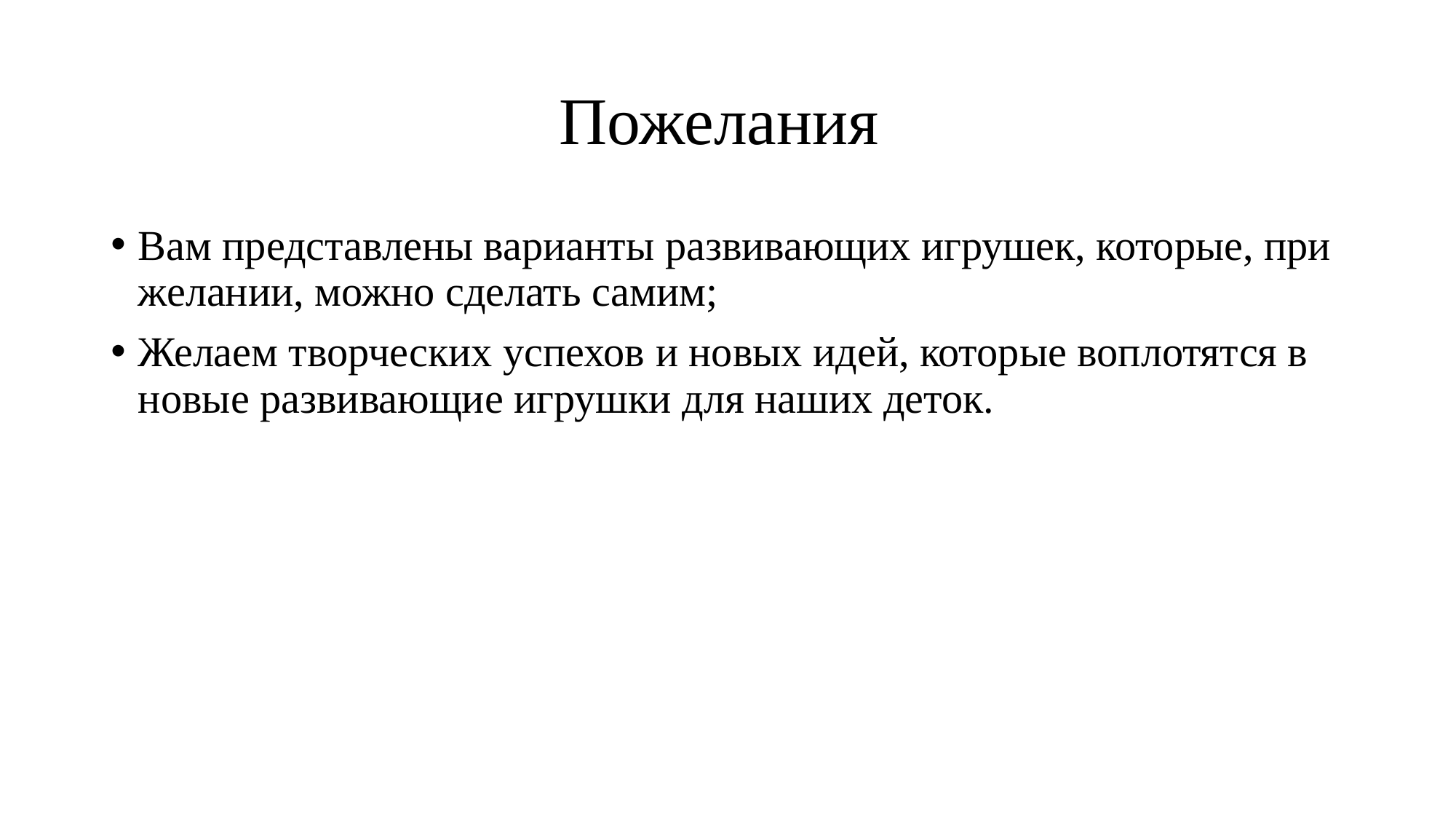

# Пожелания
Вам представлены варианты развивающих игрушек, которые, при желании, можно сделать самим;
Желаем творческих успехов и новых идей, которые воплотятся в новые развивающие игрушки для наших деток.